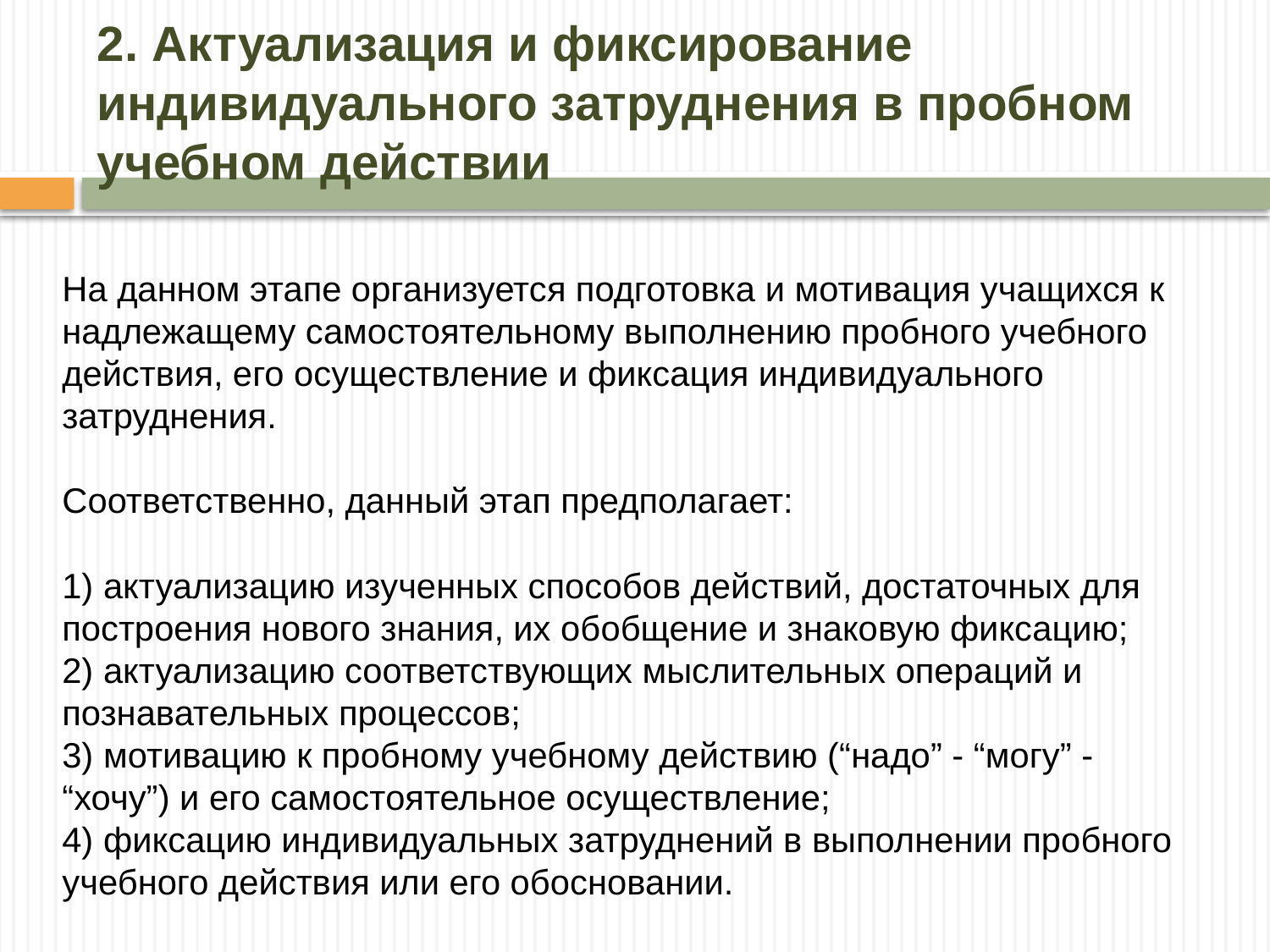

# 2. Актуализация и фиксирование индивидуального затруднения в пробном учебном действии
На данном этапе организуется подготовка и мотивация учащихся к надлежащему самостоятельному выполнению пробного учебного действия, его осуществление и фиксация индивидуального затруднения.
Соответственно, данный этап предполагает:
1) актуализацию изученных способов действий, достаточных для построения нового знания, их обобщение и знаковую фиксацию;
2) актуализацию соответствующих мыслительных операций и познавательных процессов;
3) мотивацию к пробному учебному действию (“надо” - “могу” - “хочу”) и его самостоятельное осуществление;
4) фиксацию индивидуальных затруднений в выполнении пробного учебного действия или его обосновании.